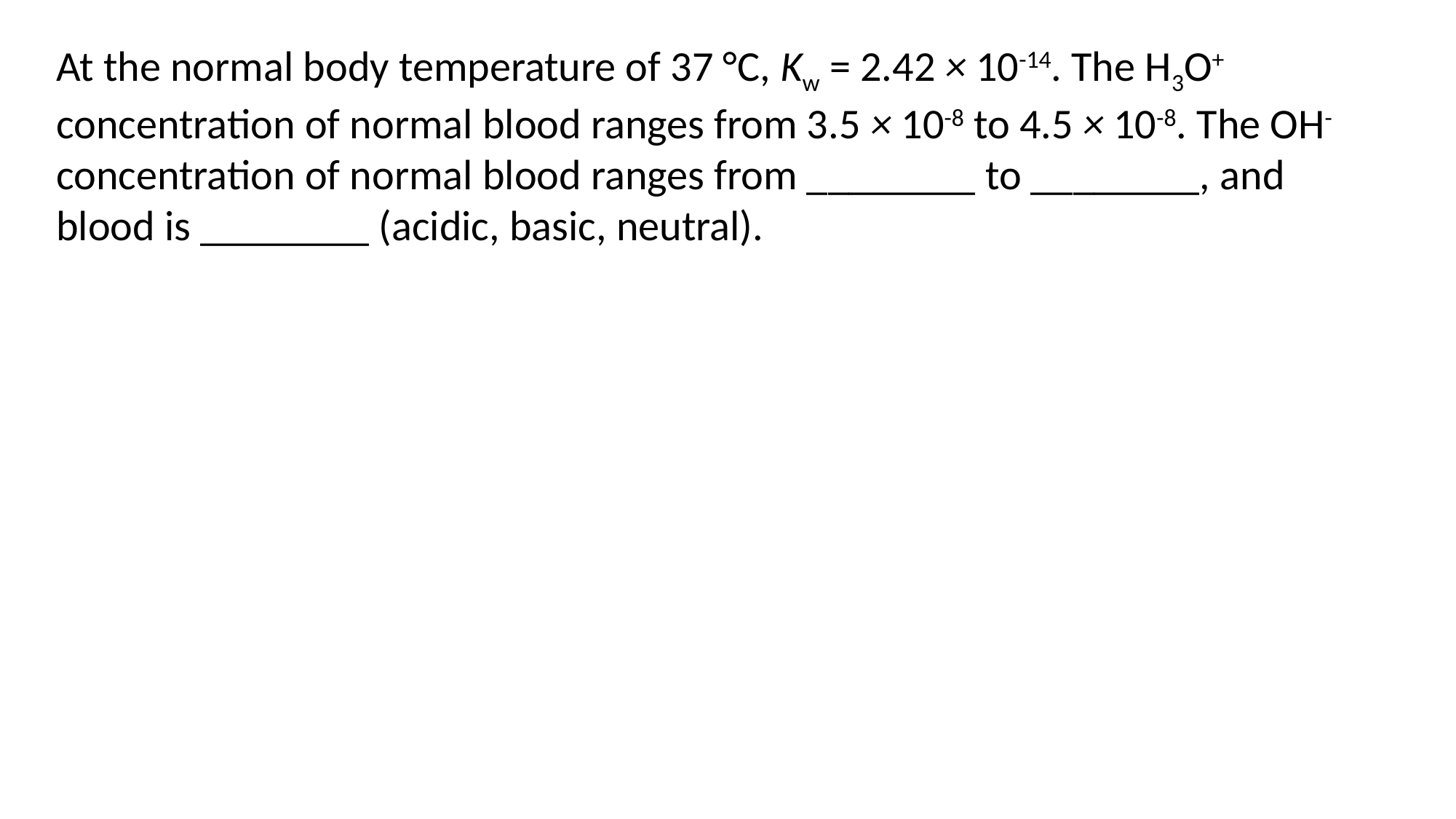

At the normal body temperature of 37 °C, Kw = 2.42 × 10-14. The H3O+ concentration of normal blood ranges from 3.5 × 10-8 to 4.5 × 10-8. The OH- concentration of normal blood ranges from ________ to ________, and blood is ________ (acidic, basic, neutral).